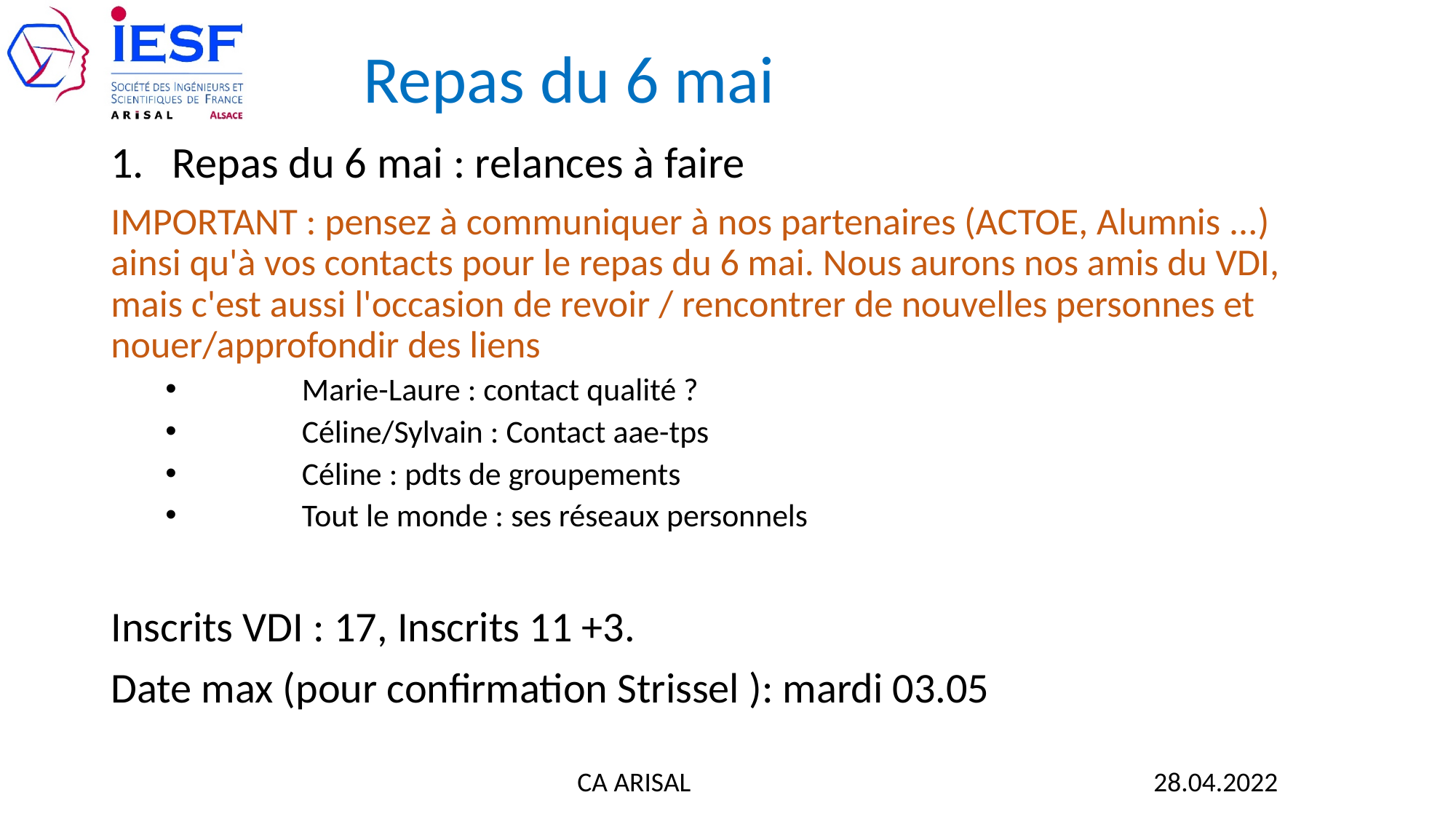

Repas du 6 mai
Repas du 6 mai : relances à faire
IMPORTANT : pensez à communiquer à nos partenaires (ACTOE, Alumnis ...) ainsi qu'à vos contacts pour le repas du 6 mai. Nous aurons nos amis du VDI, mais c'est aussi l'occasion de revoir / rencontrer de nouvelles personnes et nouer/approfondir des liens
	Marie-Laure : contact qualité ?
	Céline/Sylvain : Contact aae-tps
	Céline : pdts de groupements
	Tout le monde : ses réseaux personnels

Inscrits VDI : 17, Inscrits 11 +3.
Date max (pour confirmation Strissel ): mardi 03.05